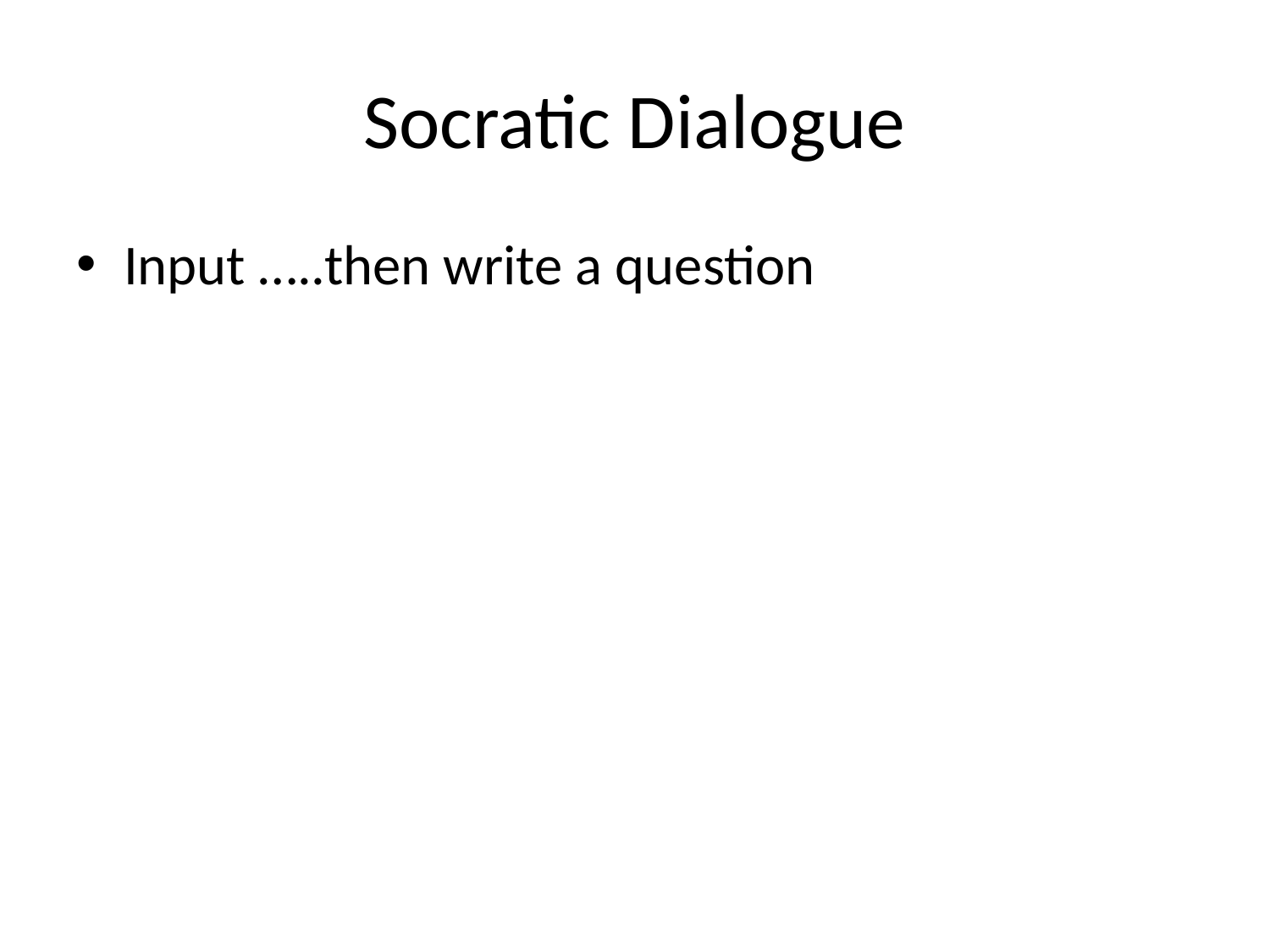

# Socratic Dialogue
Input …..then write a question